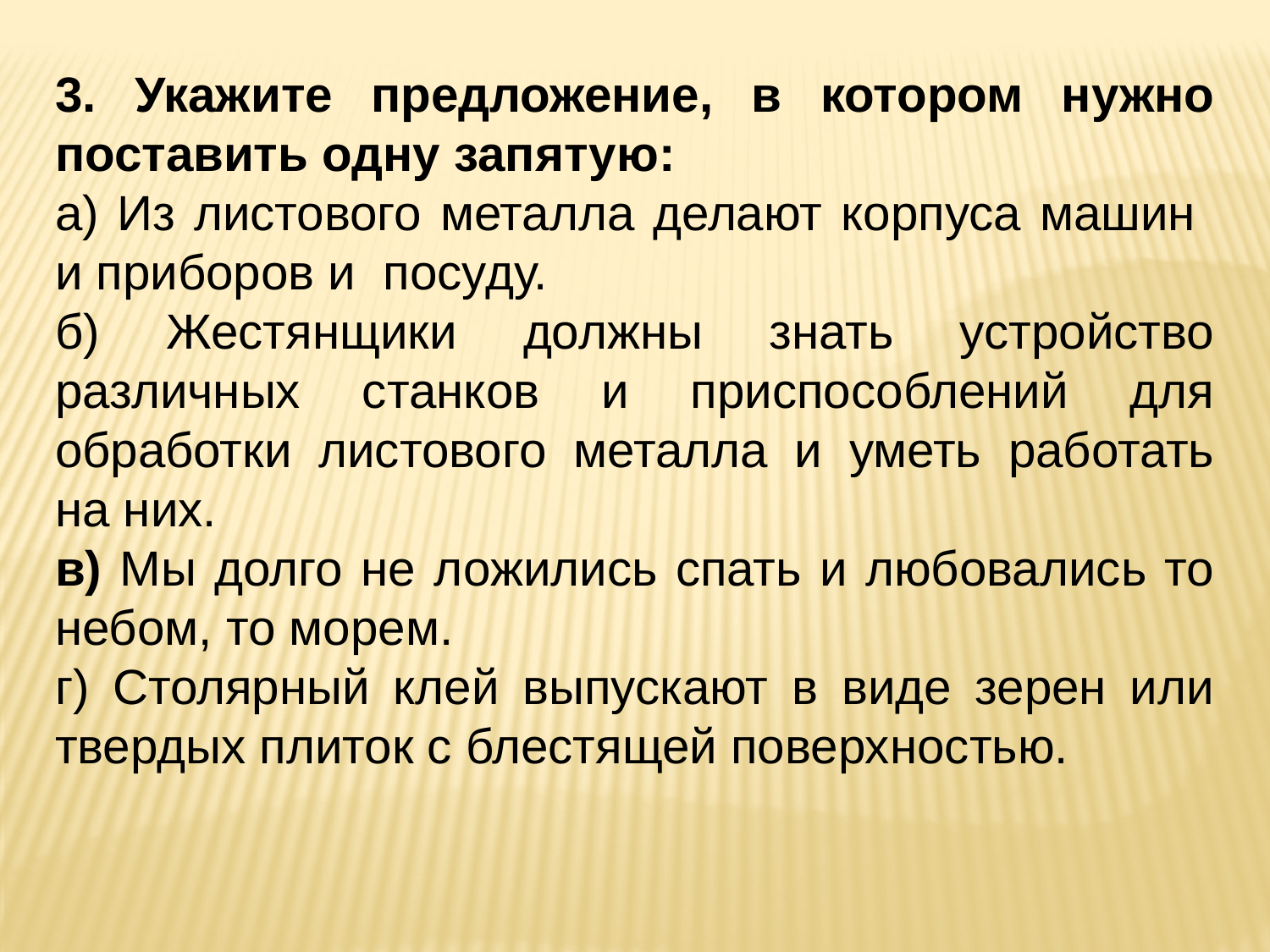

3. Укажите предложение, в котором нужно поставить одну запятую:
а) Из листового металла делают корпуса машин  и приборов и  посуду.
б) Жестянщики должны знать устройство различных станков и приспособлений для обработки листового металла и уметь работать на них.
в) Мы долго не ложились спать и любовались то небом, то морем.
г) Столярный клей выпускают в виде зерен или твердых плиток с блестящей поверхностью.